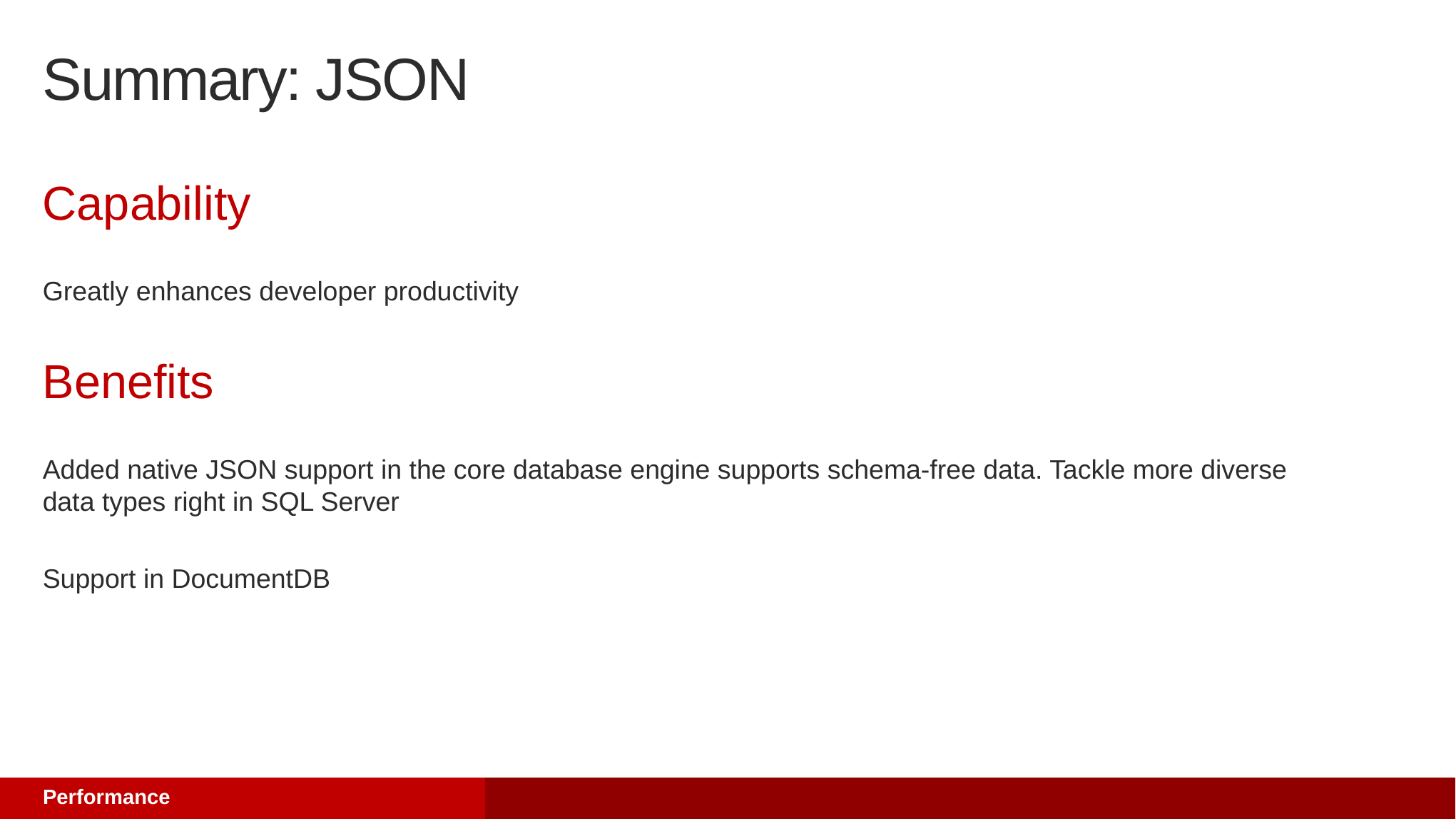

Summary: JSON
Capability
Greatly enhances developer productivity
Benefits
Added native JSON support in the core database engine supports schema-free data. Tackle more diverse data types right in SQL Server
Support in DocumentDB
Performance